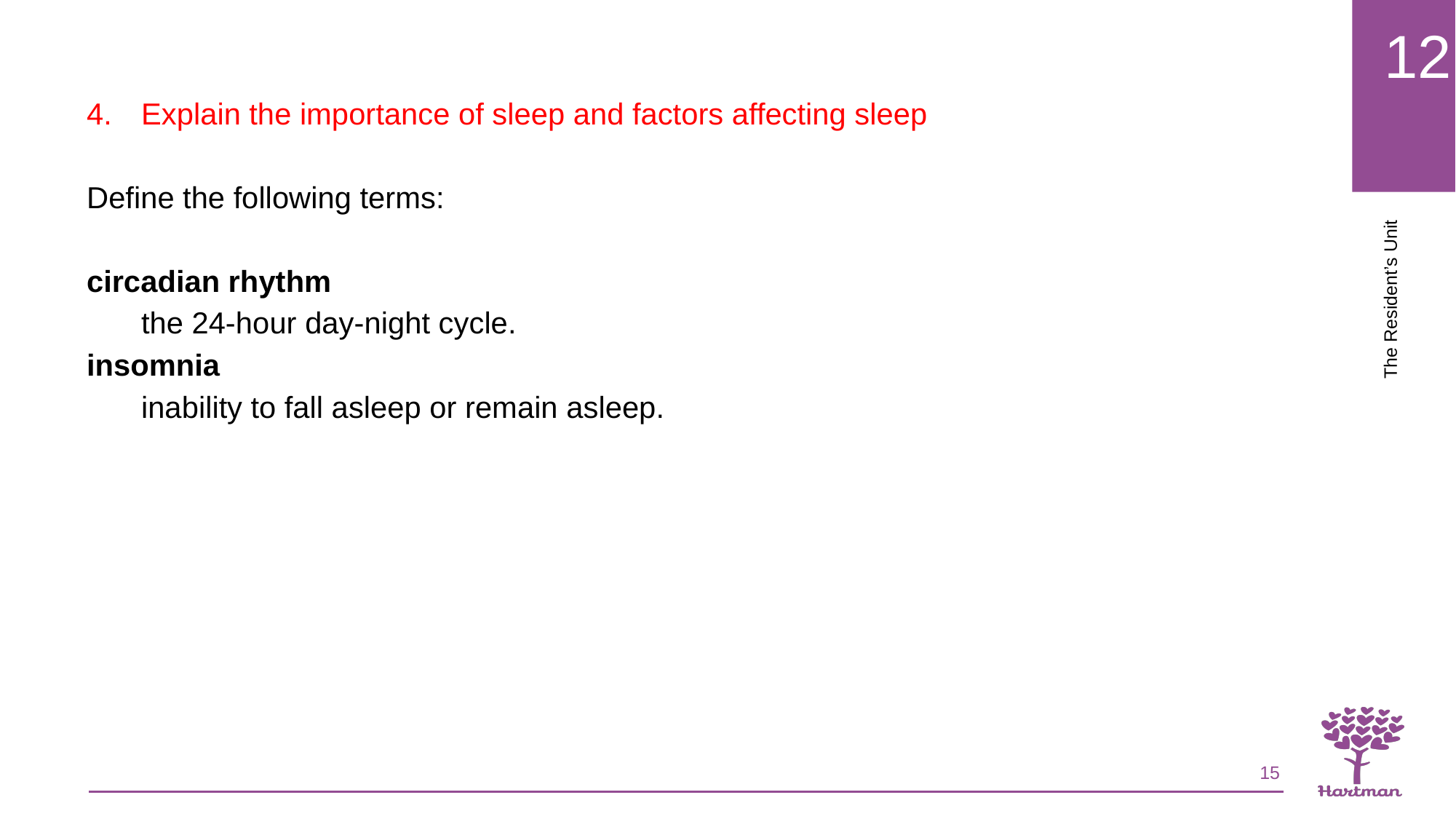

Explain the importance of sleep and factors affecting sleep

Define the following terms:

circadian rhythm
the 24-hour day-night cycle.
insomnia
inability to fall asleep or remain asleep.

15